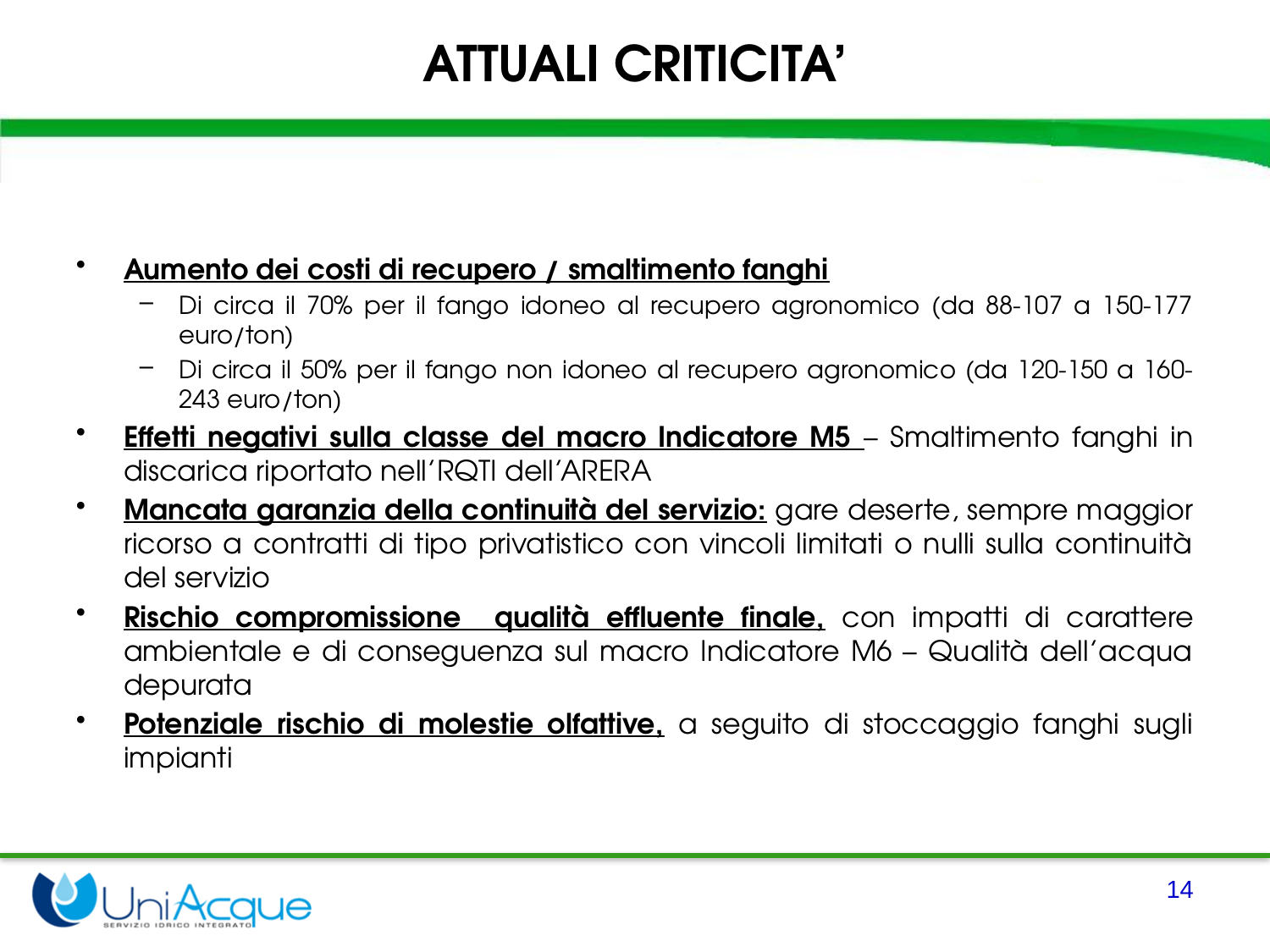

ATTUALI CRITICITA’

Aumento dei costi di recupero / smaltimento fanghi
Di circa il 70% per il fango idoneo al recupero agronomico (da 88-107 a 150-177 euro/ton)
Di circa il 50% per il fango non idoneo al recupero agronomico (da 120-150 a 160-243 euro/ton)
Effetti negativi sulla classe del macro Indicatore M5 – Smaltimento fanghi in discarica riportato nell’RQTI dell’ARERA
Mancata garanzia della continuità del servizio: gare deserte, sempre maggior ricorso a contratti di tipo privatistico con vincoli limitati o nulli sulla continuità del servizio
Rischio compromissione  qualità effluente finale, con impatti di carattere ambientale e di conseguenza sul macro Indicatore M6 – Qualità dell’acqua depurata
Potenziale rischio di molestie olfattive, a seguito di stoccaggio fanghi sugli impianti

14